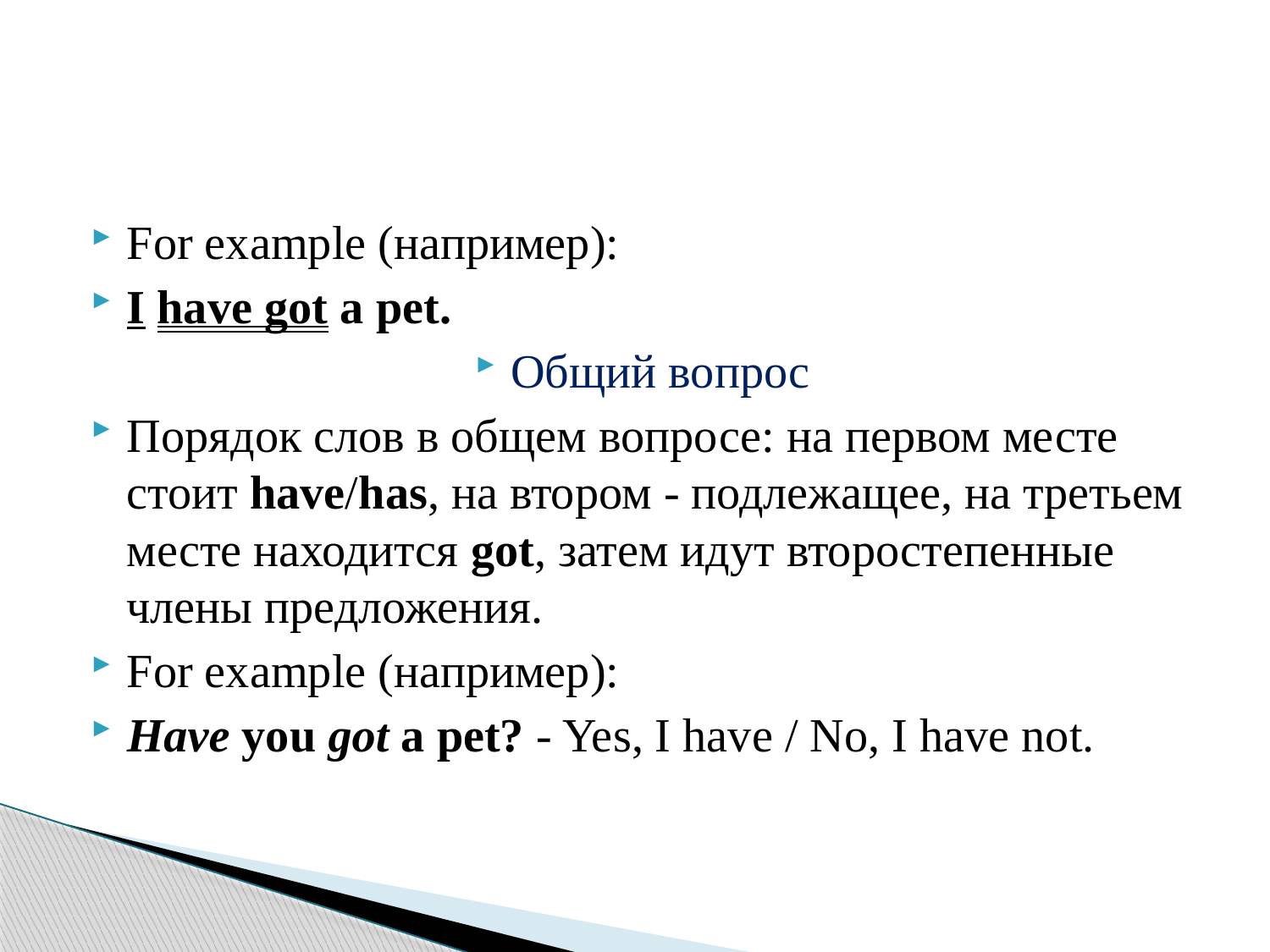

#
For example (например):
I have got a pet.
Общий вопрос
Порядок слов в общем вопросе: на первом месте стоит have/has, на втором - подлежащее, на третьем месте находится got, затем идут второстепенные члены предложения.
For example (например):
Have you got a pet? - Yes, I have / No, I have not.